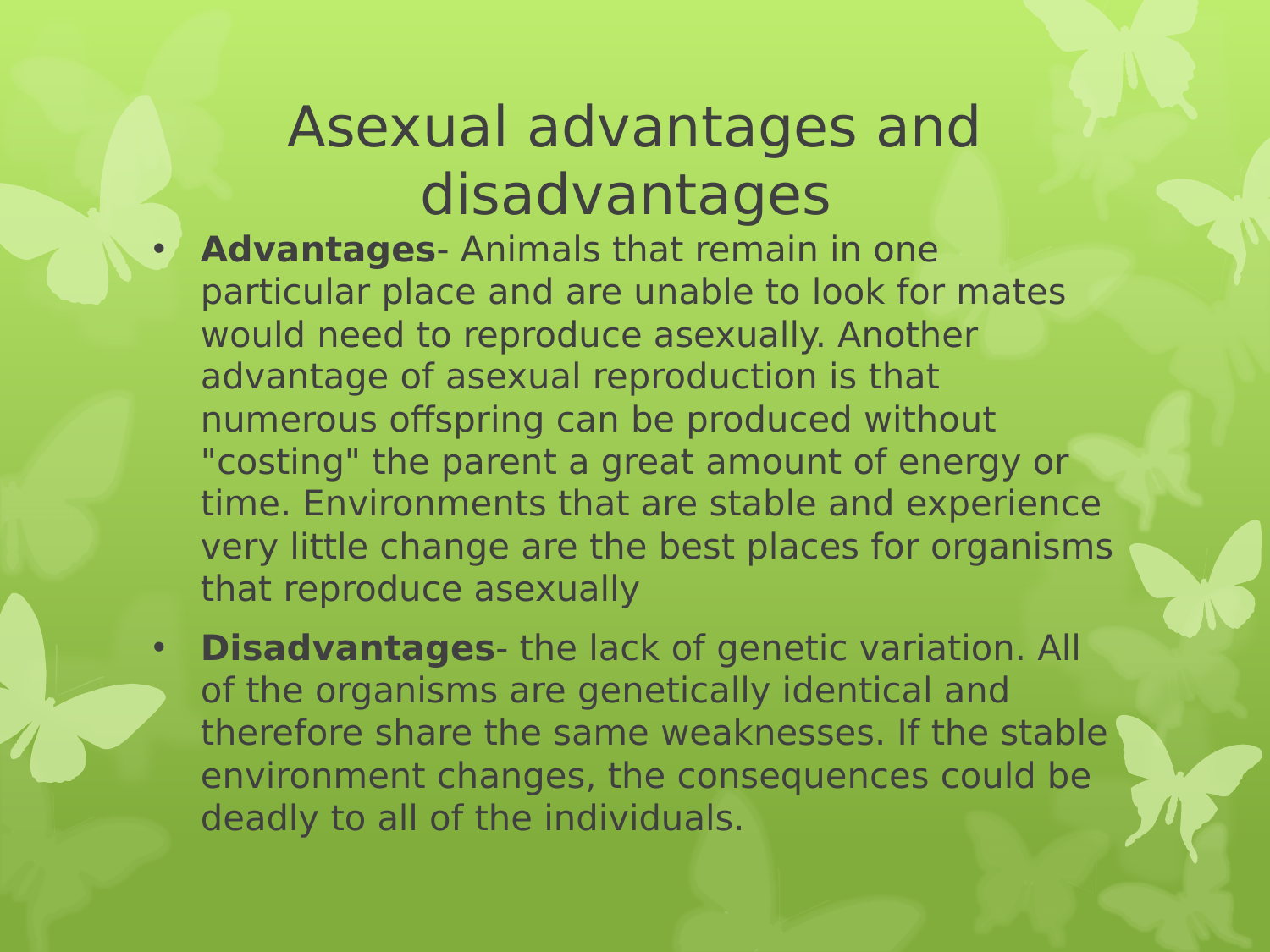

# Asexual advantages and disadvantages
Advantages- Animals that remain in one particular place and are unable to look for mates would need to reproduce asexually. Another advantage of asexual reproduction is that numerous offspring can be produced without "costing" the parent a great amount of energy or time. Environments that are stable and experience very little change are the best places for organisms that reproduce asexually
Disadvantages- the lack of genetic variation. All of the organisms are genetically identical and therefore share the same weaknesses. If the stable environment changes, the consequences could be deadly to all of the individuals.